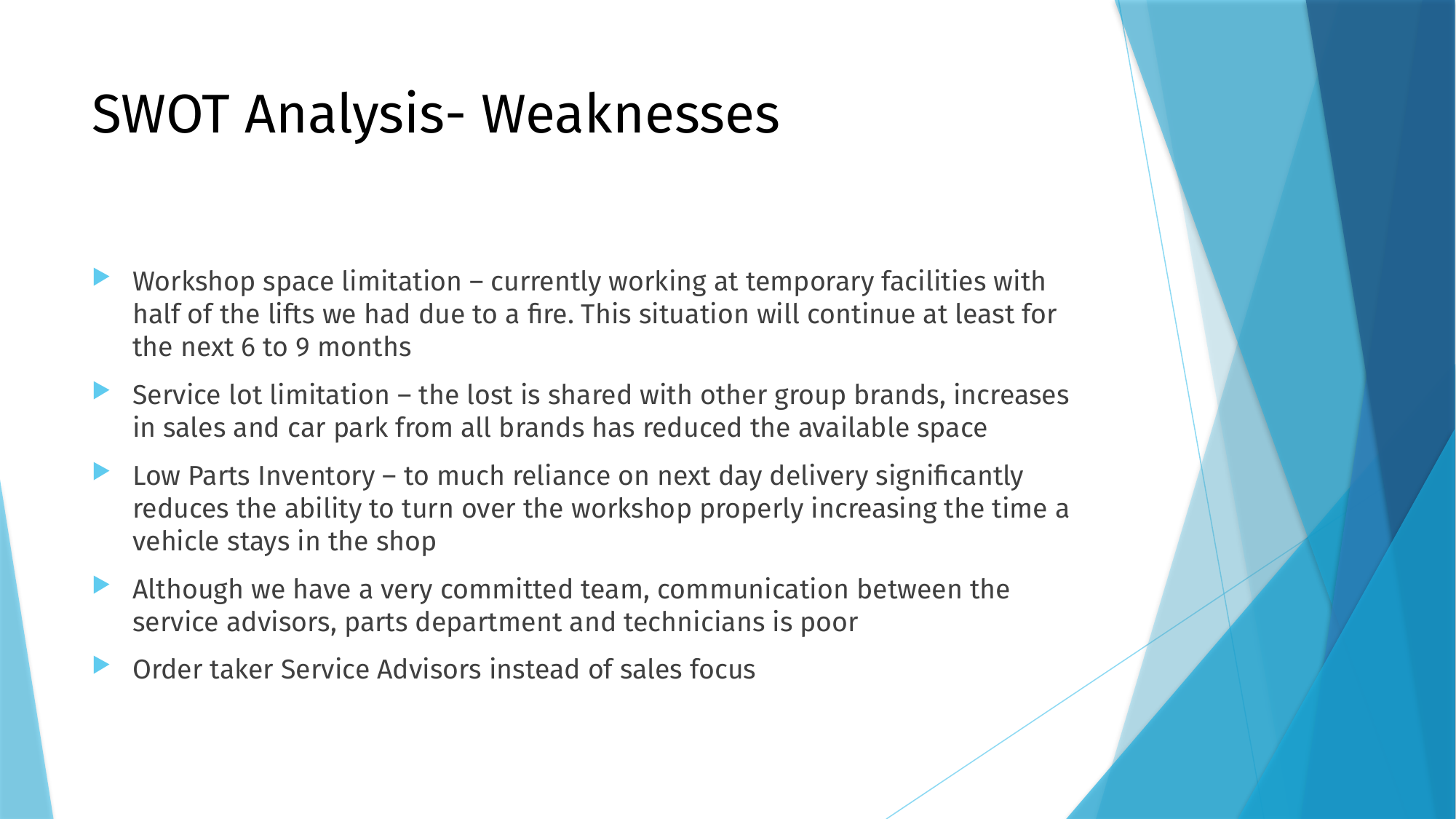

# SWOT Analysis- Weaknesses
Workshop space limitation – currently working at temporary facilities with half of the lifts we had due to a fire. This situation will continue at least for the next 6 to 9 months
Service lot limitation – the lost is shared with other group brands, increases in sales and car park from all brands has reduced the available space
Low Parts Inventory – to much reliance on next day delivery significantly reduces the ability to turn over the workshop properly increasing the time a vehicle stays in the shop
Although we have a very committed team, communication between the service advisors, parts department and technicians is poor
Order taker Service Advisors instead of sales focus